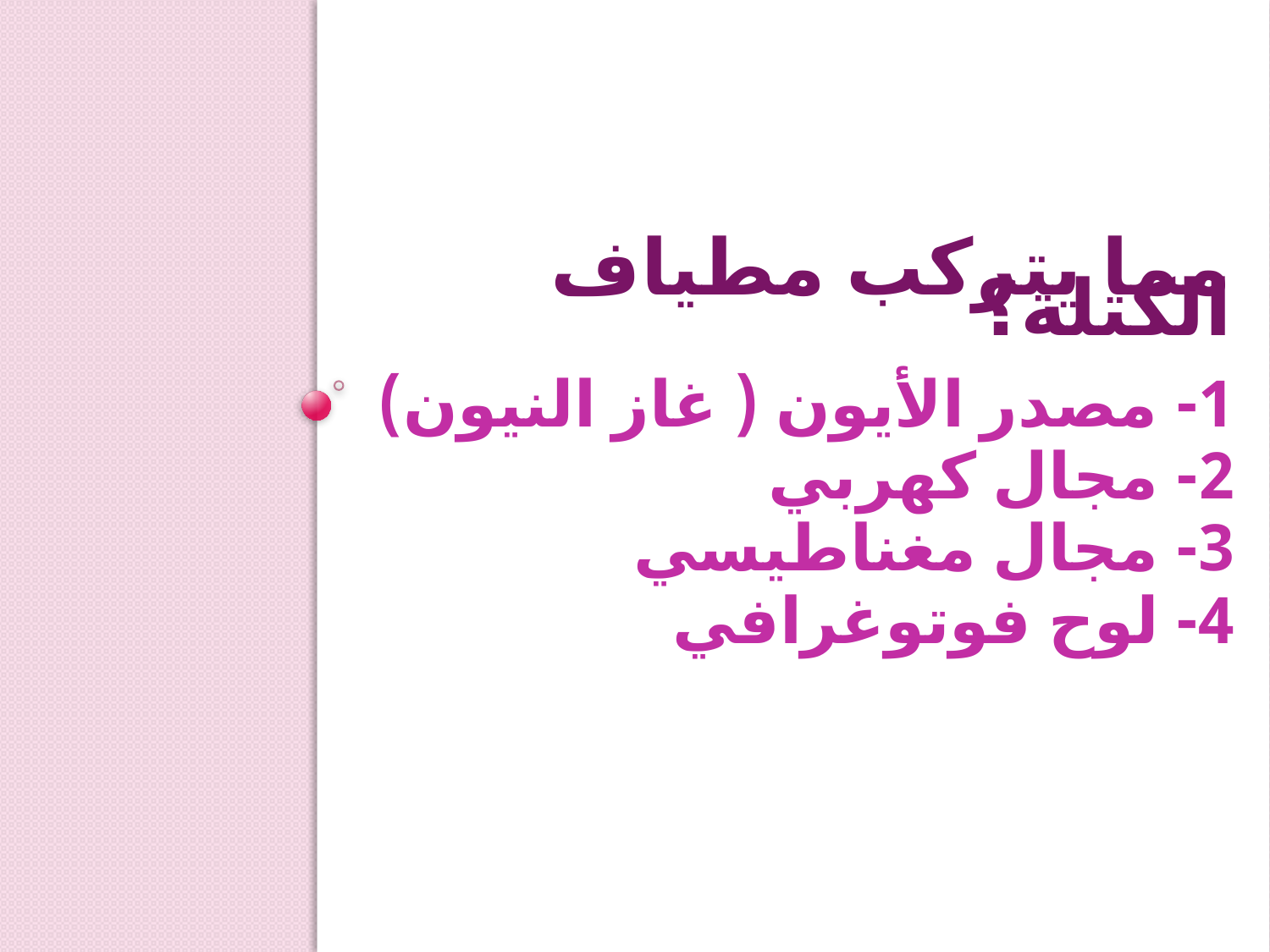

مما يتركب مطياف الكتلة؟
# 1- مصدر الأيون ( غاز النيون) 2- مجال كهربي 3- مجال مغناطيسي 4- لوح فوتوغرافي